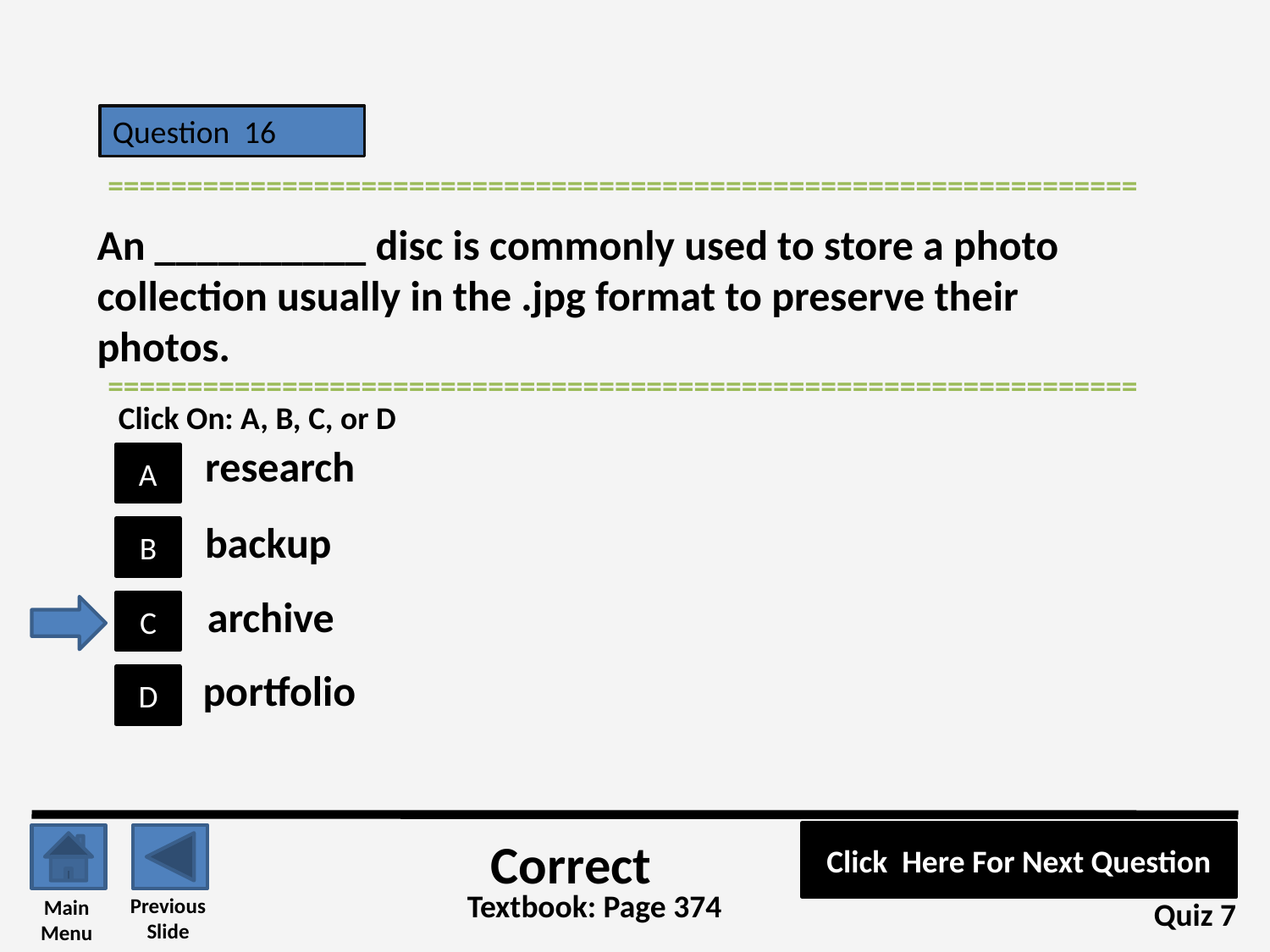

Question  16
=================================================================
An __________ disc is commonly used to store a photo collection usually in the .jpg format to preserve their photos.
=================================================================
Click On: A, B, C, or D
research
A

backup
B

archive
C

portfolio
D
Click  Here For Next Question

Correct
Textbook: Page 374
Previous
Slide
Main
Menu
Quiz 7